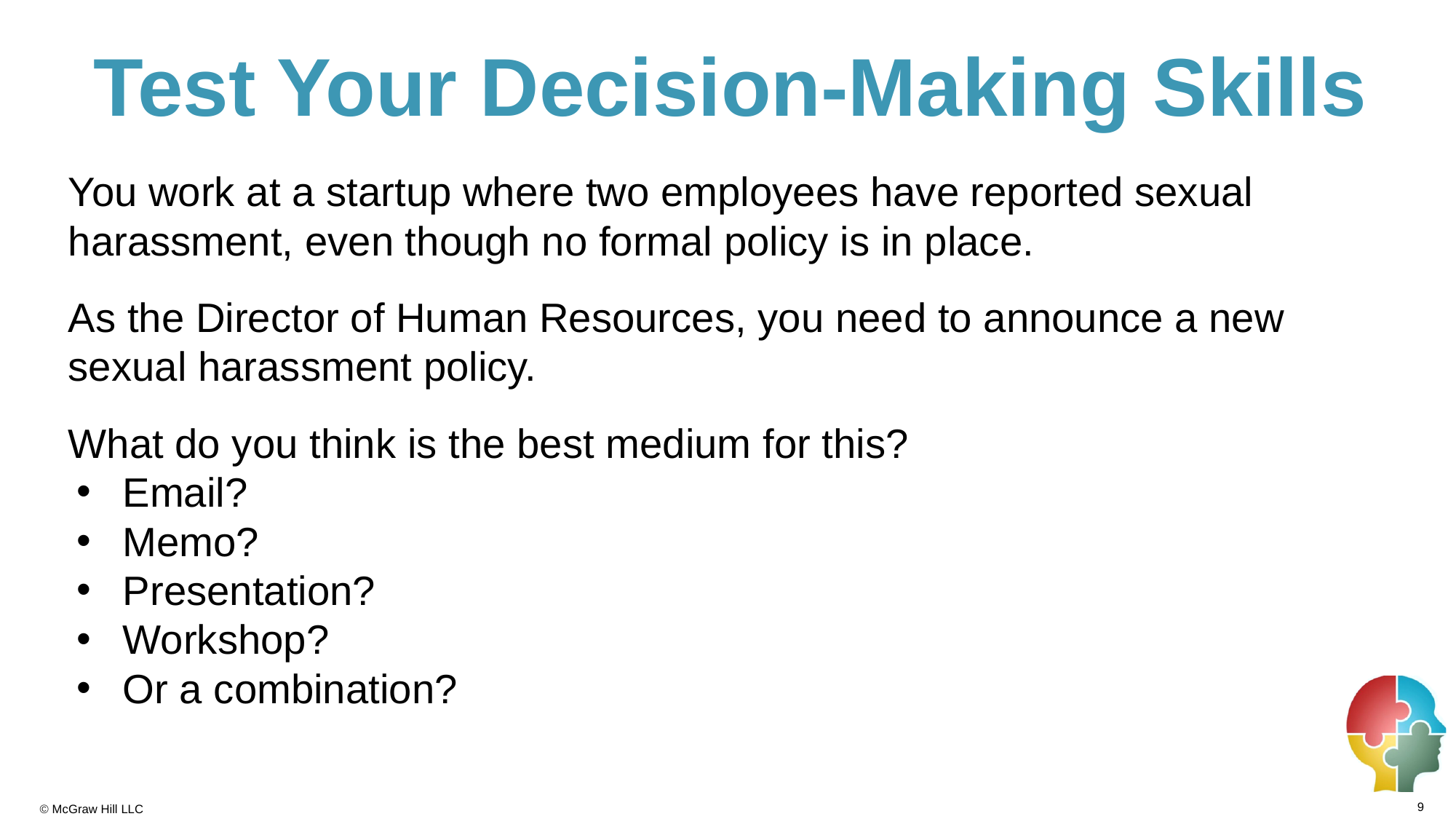

# Test Your Decision-Making Skills
You work at a startup where two employees have reported sexual harassment, even though no formal policy is in place.
As the Director of Human Resources, you need to announce a new sexual harassment policy.
What do you think is the best medium for this?
Email?
Memo?
Presentation?
Workshop?
Or a combination?
9